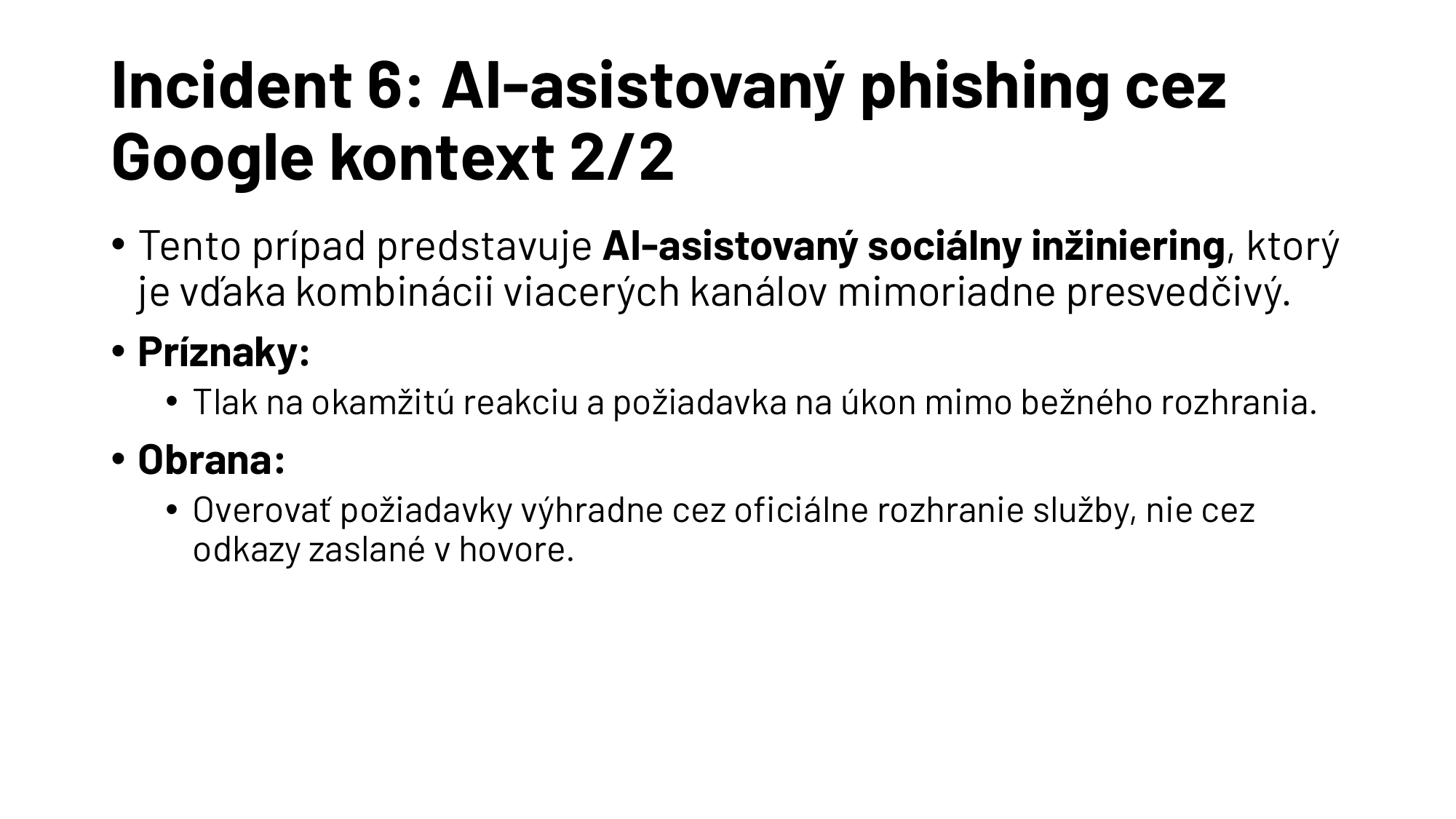

# Incident 6: AI-asistovaný phishing cez Google kontext 2/2
Tento prípad predstavuje AI-asistovaný sociálny inžiniering, ktorý je vďaka kombinácii viacerých kanálov mimoriadne presvedčivý.
Príznaky:
Tlak na okamžitú reakciu a požiadavka na úkon mimo bežného rozhrania.
Obrana:
Overovať požiadavky výhradne cez oficiálne rozhranie služby, nie cez odkazy zaslané v hovore.